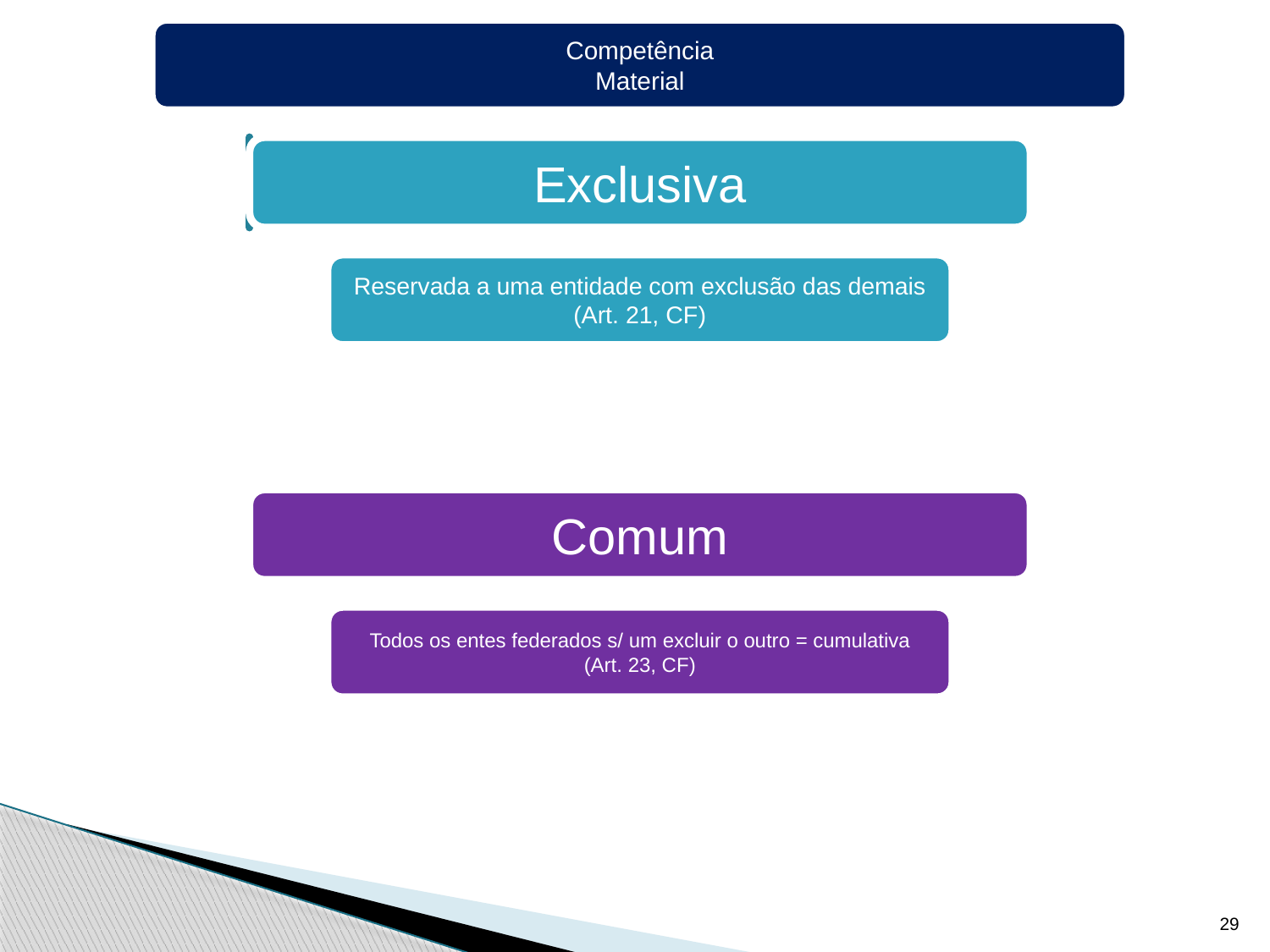

Competência
Material
Exclusiva
Comum
Reservada a uma entidade com exclusão das demais
(Art. 21, CF)
Todos os entes federados s/ um excluir o outro = cumulativa
(Art. 23, CF)
29